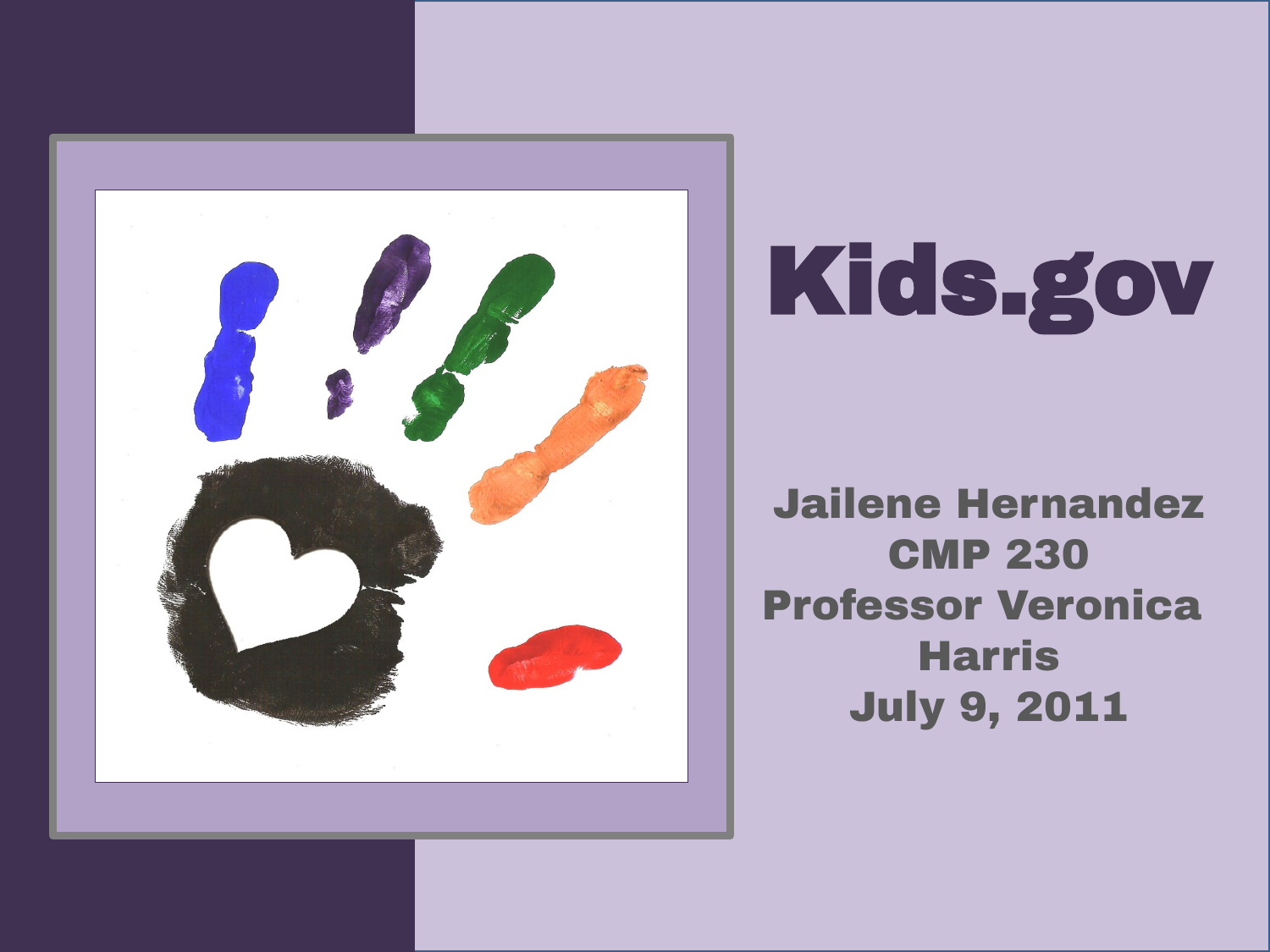

Kids.gov

Jailene Hernandez
CMP 230
Professor Veronica
Harris
July 9, 2011